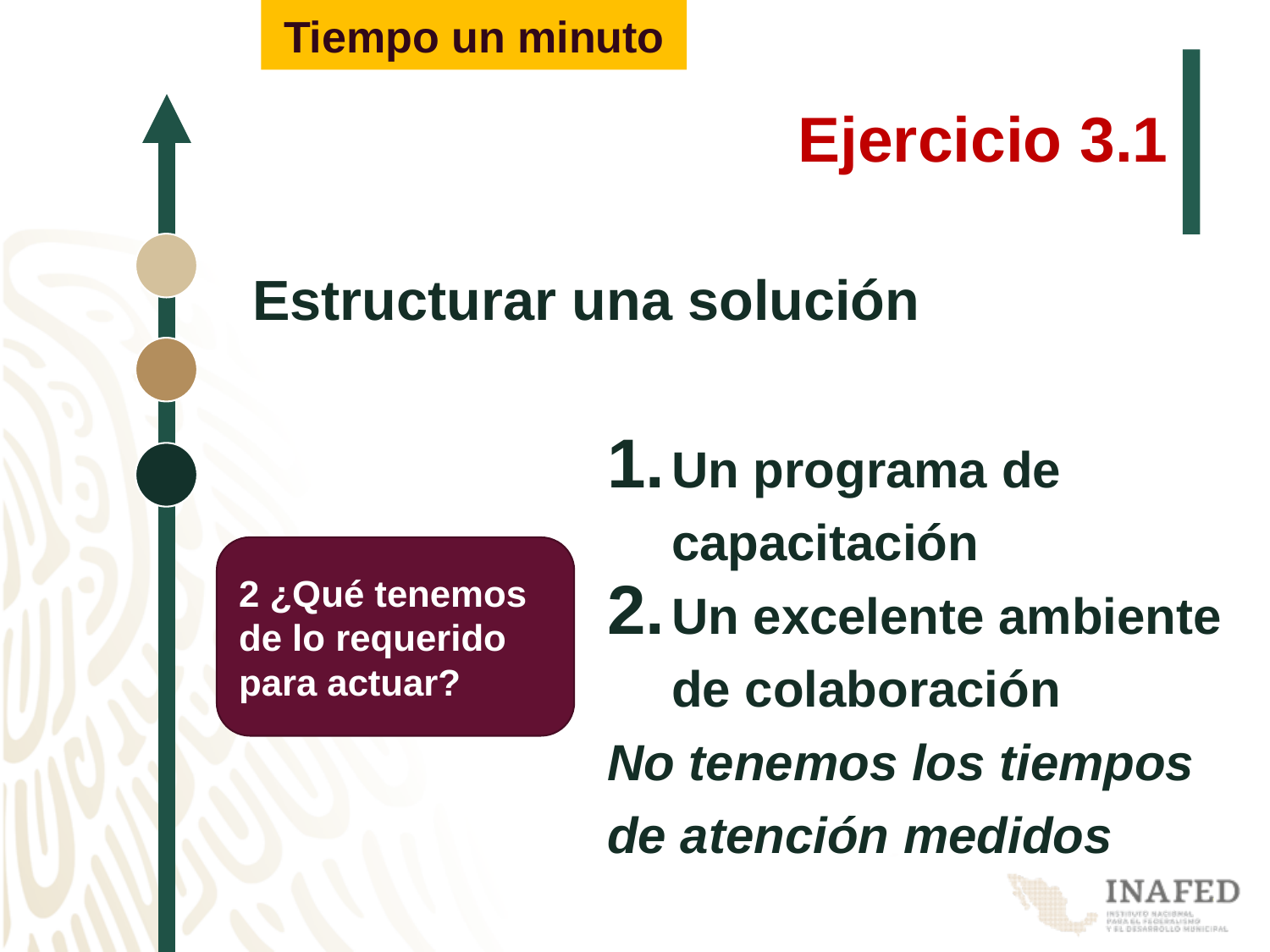

Tiempo un minuto
# Ejercicio 3.1

Estructurar una solución

Un programa de capacitación
Un excelente ambiente de colaboración
No tenemos los tiempos de atención medidos

2 ¿Qué tenemos de lo requerido para actuar?